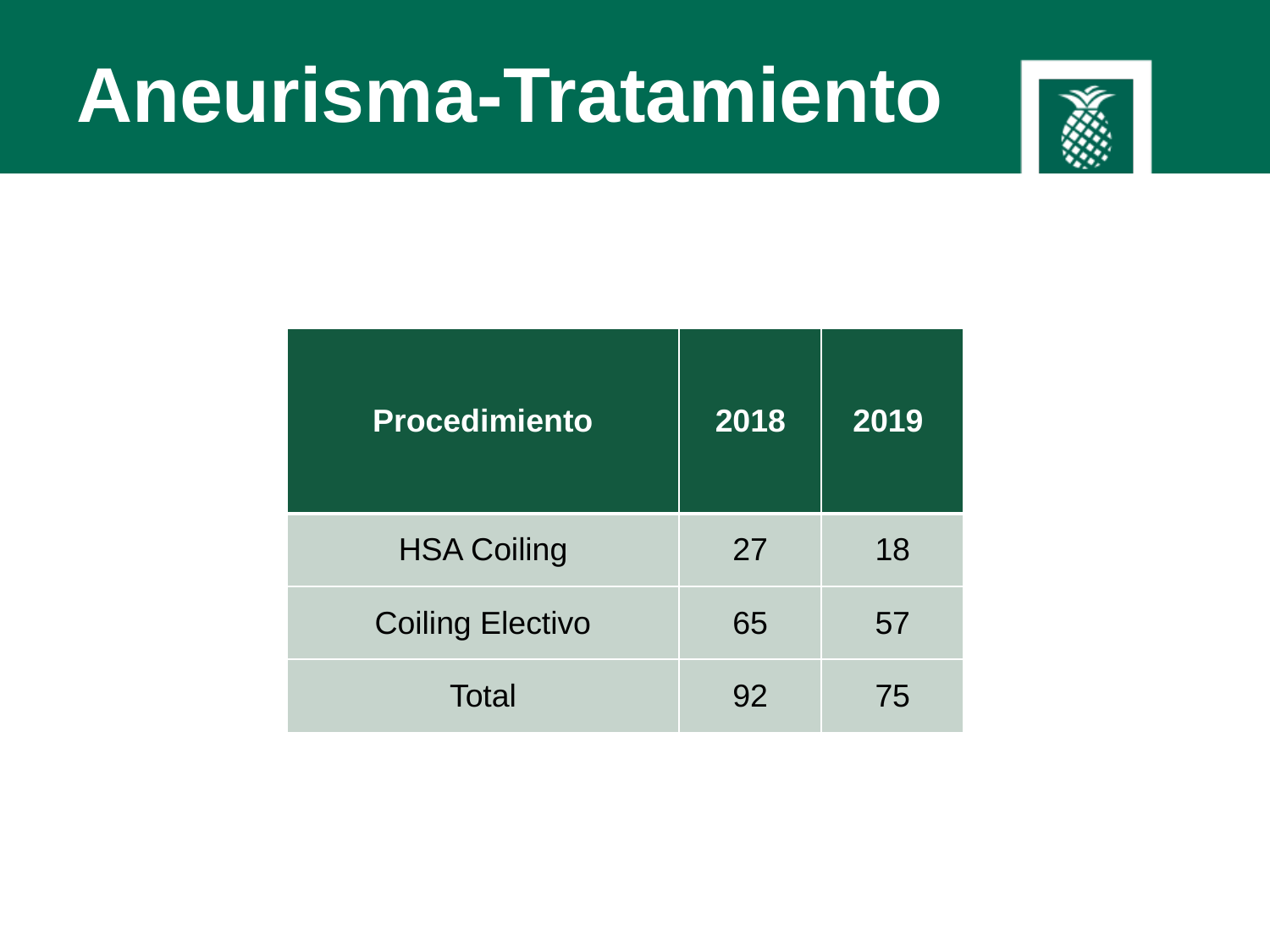

# Aneurisma-Tratamiento
| Procedimiento | 2018 | 2019 |
| --- | --- | --- |
| HSA Coiling | 27 | 18 |
| Coiling Electivo | 65 | 57 |
| Total | 92 | 75 |